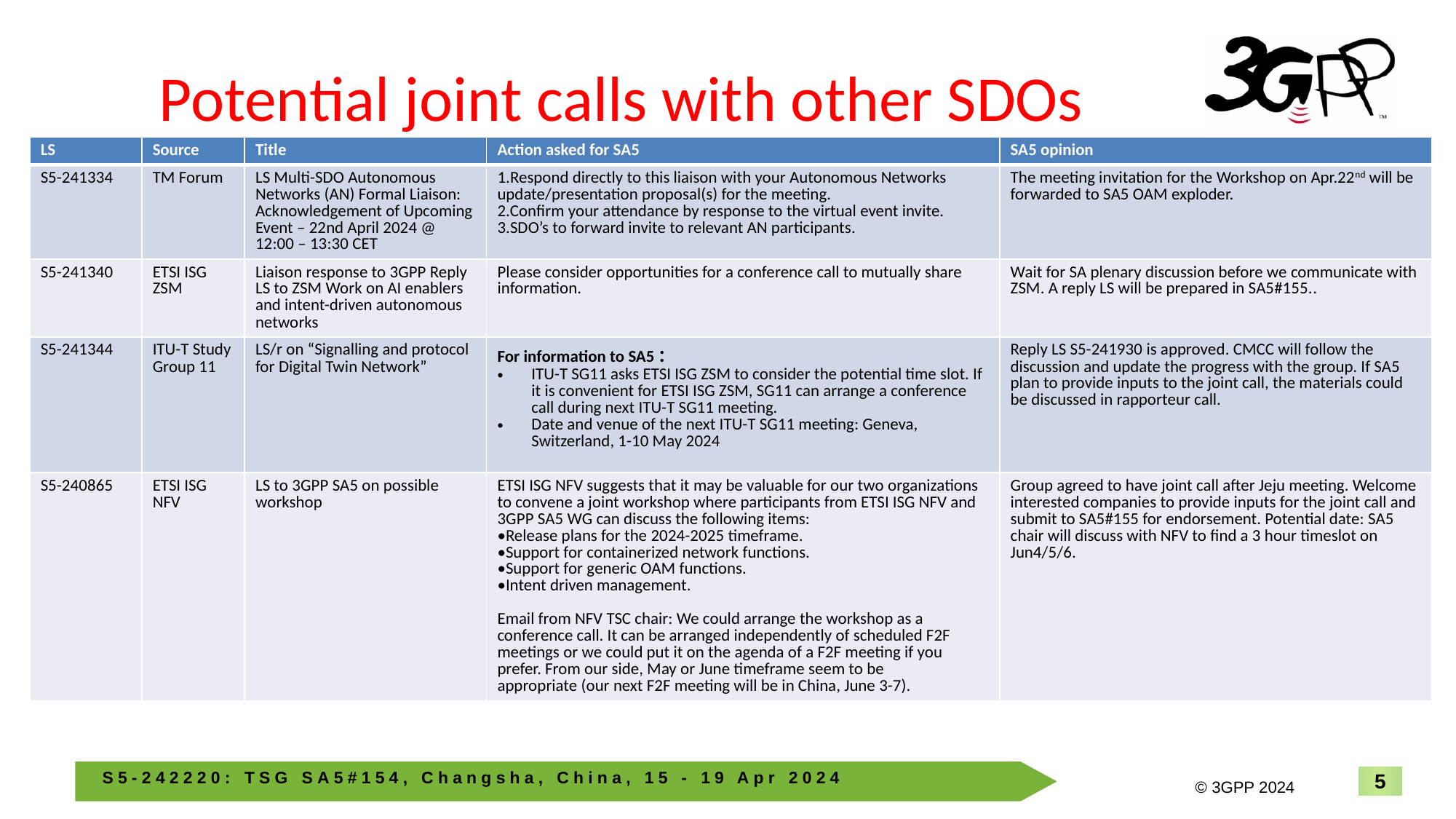

# Potential joint calls with other SDOs
| LS | Source | Title | Action asked for SA5 | SA5 opinion |
| --- | --- | --- | --- | --- |
| S5-241334 | TM Forum | LS Multi-SDO Autonomous Networks (AN) Formal Liaison: Acknowledgement of Upcoming Event – 22nd April 2024 @ 12:00 – 13:30 CET | 1.Respond directly to this liaison with your Autonomous Networks update/presentation proposal(s) for the meeting. 2.Confirm your attendance by response to the virtual event invite. 3.SDO’s to forward invite to relevant AN participants. | The meeting invitation for the Workshop on Apr.22nd will be forwarded to SA5 OAM exploder. |
| S5-241340 | ETSI ISG ZSM | Liaison response to 3GPP Reply LS to ZSM Work on AI enablers and intent-driven autonomous networks | Please consider opportunities for a conference call to mutually share information. | Wait for SA plenary discussion before we communicate with ZSM. A reply LS will be prepared in SA5#155.. |
| S5-241344 | ITU-T Study Group 11 | LS/r on “Signalling and protocol for Digital Twin Network” | For information to SA5： ITU-T SG11 asks ETSI ISG ZSM to consider the potential time slot. If it is convenient for ETSI ISG ZSM, SG11 can arrange a conference call during next ITU-T SG11 meeting. Date and venue of the next ITU-T SG11 meeting: Geneva, Switzerland, 1-10 May 2024 | Reply LS S5-241930 is approved. CMCC will follow the discussion and update the progress with the group. If SA5 plan to provide inputs to the joint call, the materials could be discussed in rapporteur call. |
| S5-240865 | ETSI ISG NFV | LS to 3GPP SA5 on possible workshop | ETSI ISG NFV suggests that it may be valuable for our two organizations to convene a joint workshop where participants from ETSI ISG NFV and 3GPP SA5 WG can discuss the following items: •Release plans for the 2024-2025 timeframe. •Support for containerized network functions. •Support for generic OAM functions. •Intent driven management. Email from NFV TSC chair: We could arrange the workshop as a conference call. It can be arranged independently of scheduled F2F meetings or we could put it on the agenda of a F2F meeting if you prefer. From our side, May or June timeframe seem to be appropriate (our next F2F meeting will be in China, June 3-7). | Group agreed to have joint call after Jeju meeting. Welcome interested companies to provide inputs for the joint call and submit to SA5#155 for endorsement. Potential date: SA5 chair will discuss with NFV to find a 3 hour timeslot on Jun4/5/6. |